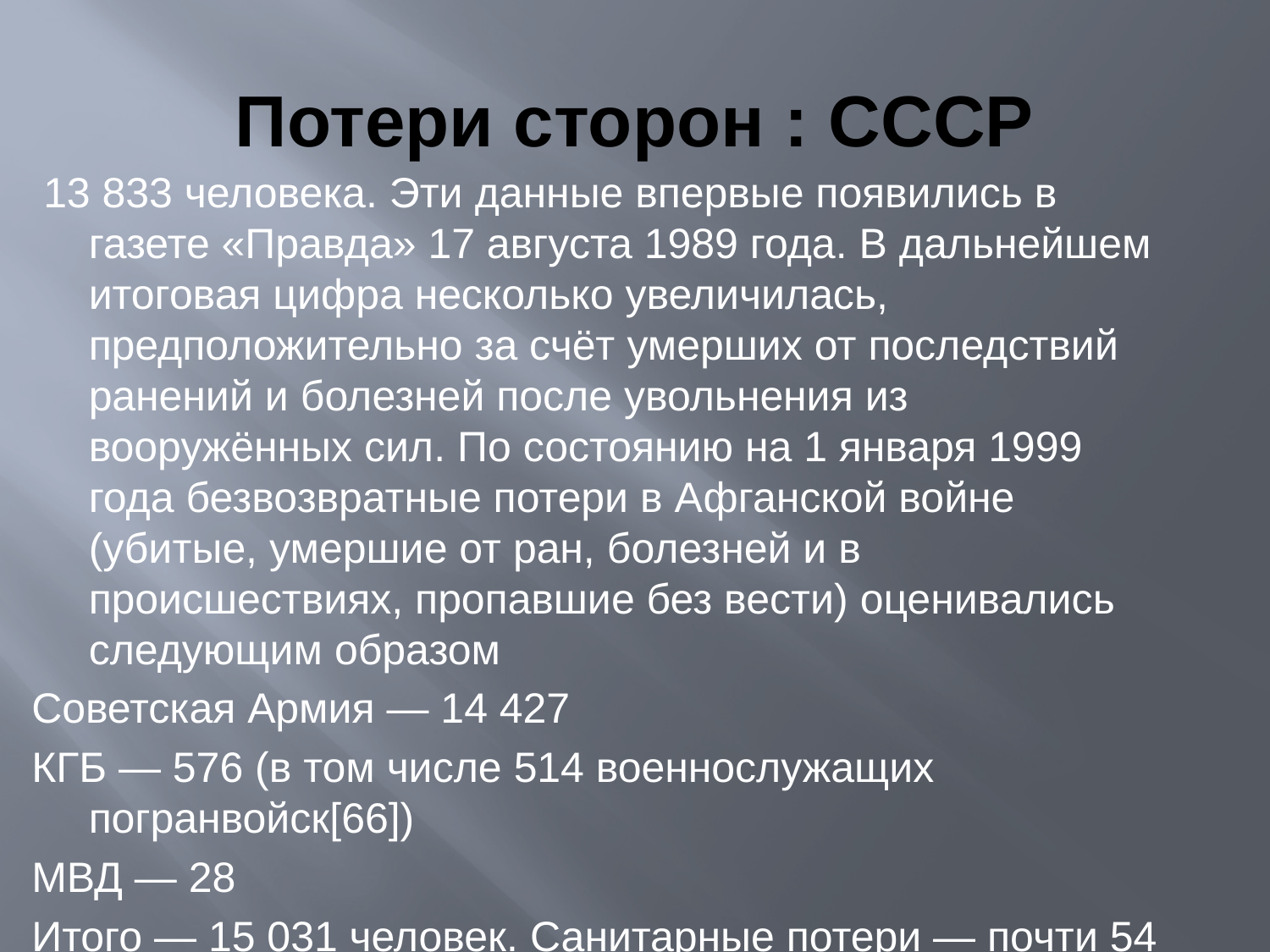

# Потери сторон : СССР
 13 833 человека. Эти данные впервые появились в газете «Правда» 17 августа 1989 года. В дальнейшем итоговая цифра несколько увеличилась, предположительно за счёт умерших от последствий ранений и болезней после увольнения из вооружённых сил. По состоянию на 1 января 1999 года безвозвратные потери в Афганской войне (убитые, умершие от ран, болезней и в происшествиях, пропавшие без вести) оценивались следующим образом
Советская Армия — 14 427
КГБ — 576 (в том числе 514 военнослужащих погранвойск[66])
МВД — 28
Итого — 15 031 человек. Санитарные потери — почти 54 тыс. раненных, контуженных, травмированных; 416 тыс. заболевших.